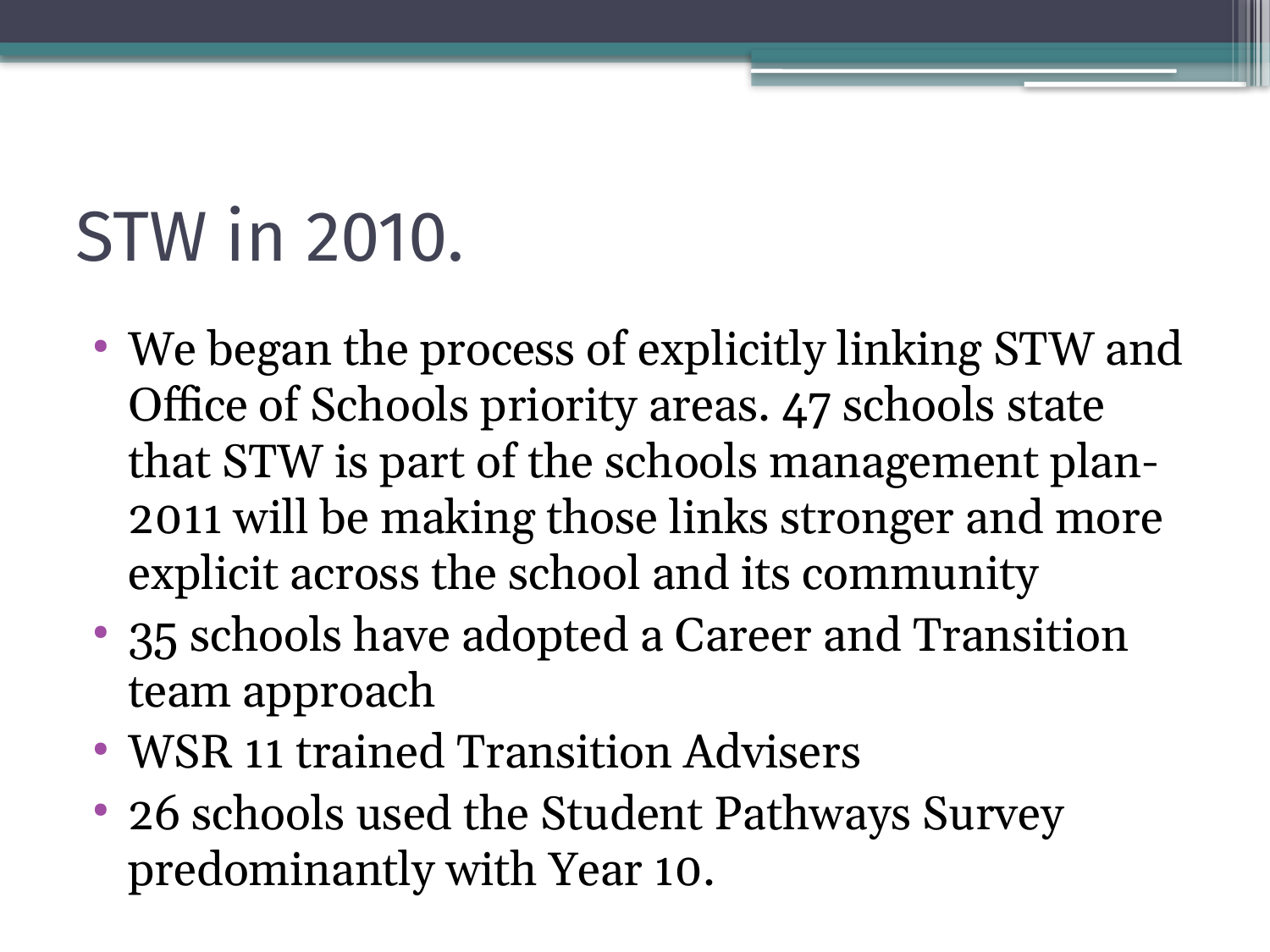

# STW in 2010.
We began the process of explicitly linking STW and Office of Schools priority areas. 47 schools state that STW is part of the schools management plan- 2011 will be making those links stronger and more explicit across the school and its community
35 schools have adopted a Career and Transition team approach
WSR 11 trained Transition Advisers
26 schools used the Student Pathways Survey predominantly with Year 10.